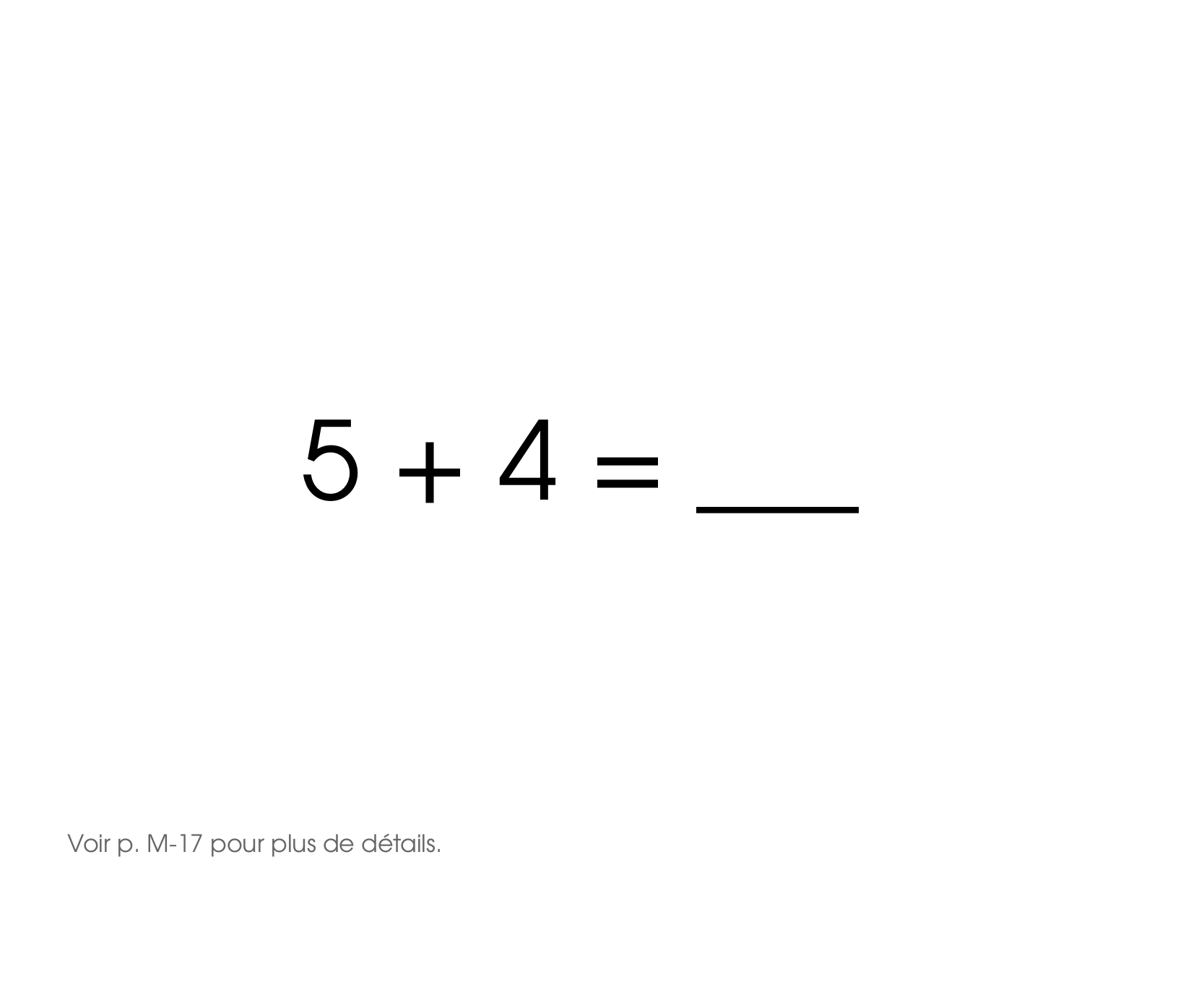

5 + 4 = ___
Voir p. M-17 pour plus de détails.